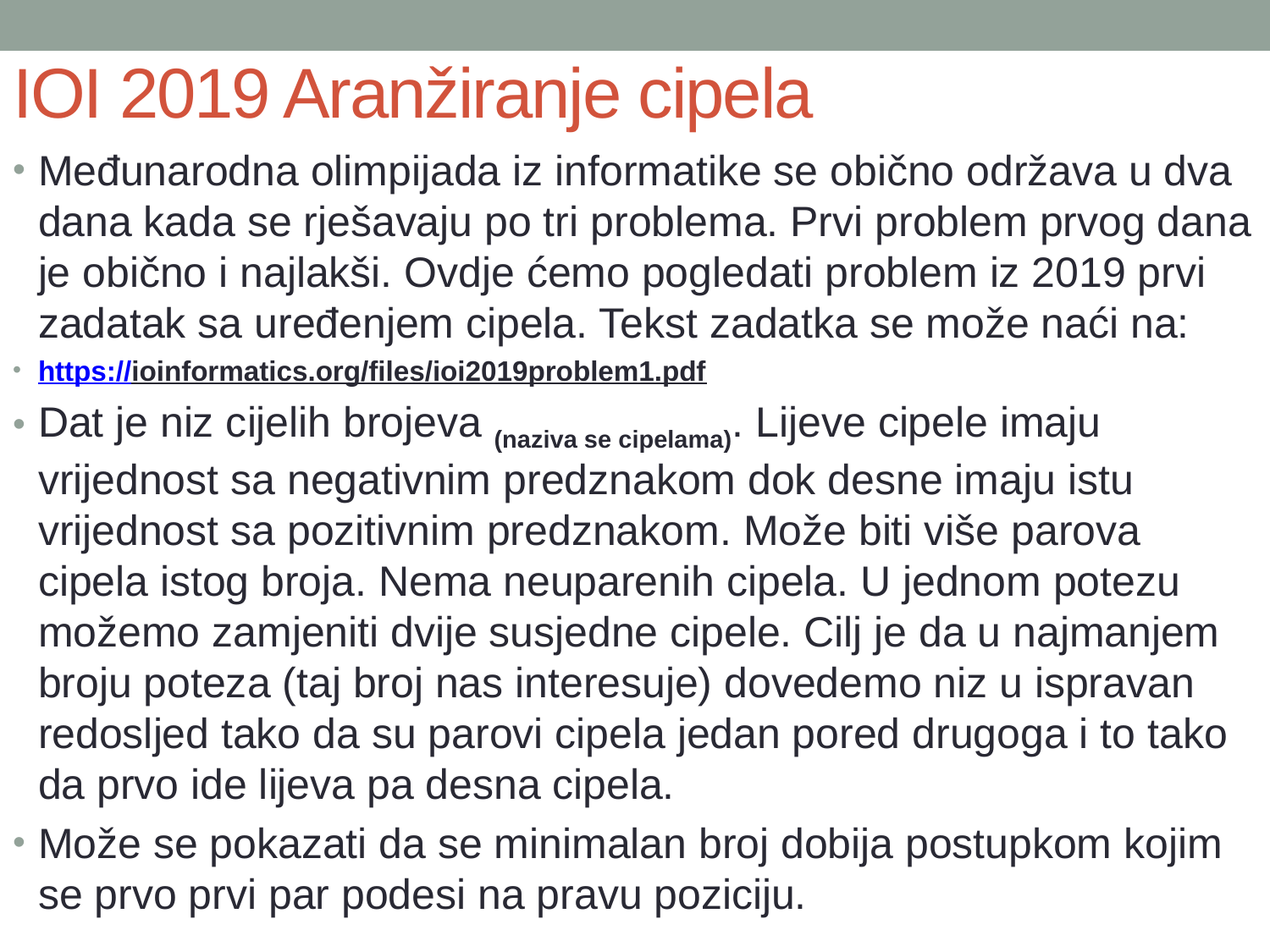

# IOI 2019 Aranžiranje cipela
Međunarodna olimpijada iz informatike se obično održava u dva dana kada se rješavaju po tri problema. Prvi problem prvog dana je obično i najlakši. Ovdje ćemo pogledati problem iz 2019 prvi zadatak sa uređenjem cipela. Tekst zadatka se može naći na:
https://ioinformatics.org/files/ioi2019problem1.pdf
Dat je niz cijelih brojeva (naziva se cipelama). Lijeve cipele imaju vrijednost sa negativnim predznakom dok desne imaju istu vrijednost sa pozitivnim predznakom. Može biti više parova cipela istog broja. Nema neuparenih cipela. U jednom potezu možemo zamjeniti dvije susjedne cipele. Cilj je da u najmanjem broju poteza (taj broj nas interesuje) dovedemo niz u ispravan redosljed tako da su parovi cipela jedan pored drugoga i to tako da prvo ide lijeva pa desna cipela.
Može se pokazati da se minimalan broj dobija postupkom kojim se prvo prvi par podesi na pravu poziciju.